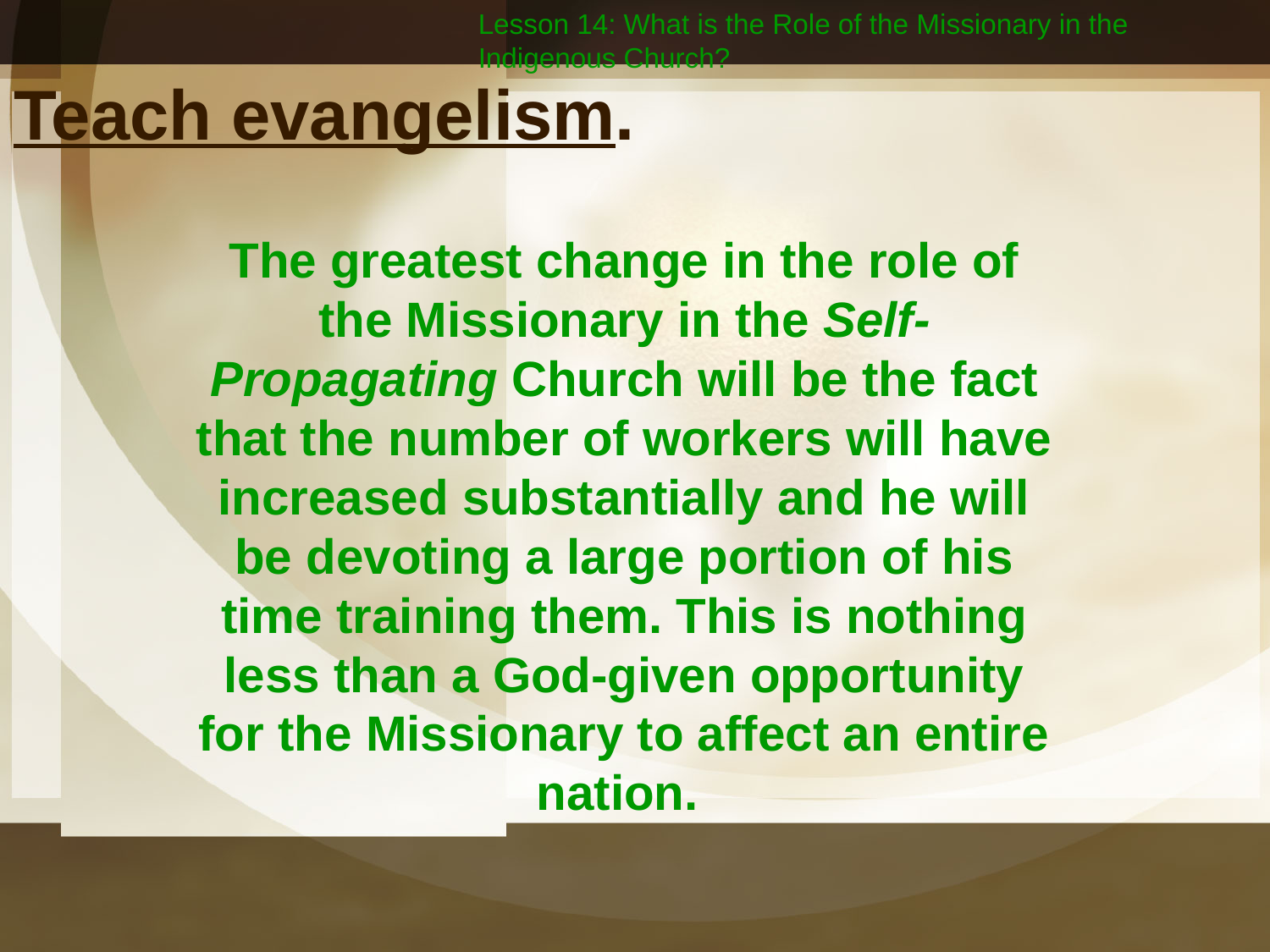

Lesson 14: What is the Role of the Missionary in the Indigenous Church?
3. Teach evangelism.
The greatest change in the role of the Missionary in the Self-Propagating Church will be the fact that the number of workers will have increased substantially and he will be devoting a large portion of his time training them. This is nothing less than a God-given opportunity for the Missionary to affect an entire nation.